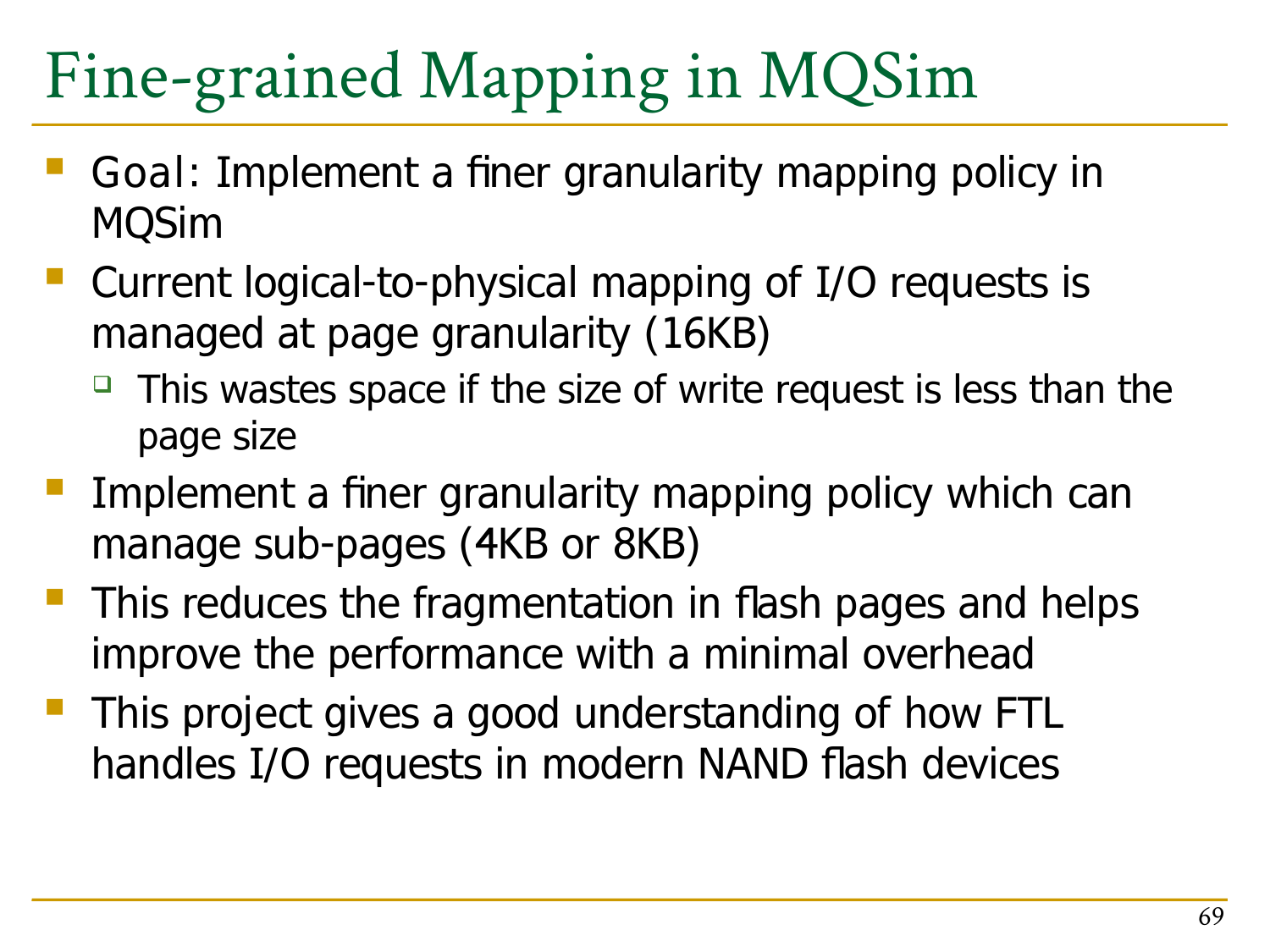

# Fine-grained Mapping in MQSim
Goal: Implement a finer granularity mapping policy in MQSim
Current logical-to-physical mapping of I/O requests is managed at page granularity (16KB)
This wastes space if the size of write request is less than the page size
Implement a finer granularity mapping policy which can manage sub-pages (4KB or 8KB)
This reduces the fragmentation in flash pages and helps improve the performance with a minimal overhead
This project gives a good understanding of how FTL handles I/O requests in modern NAND flash devices
69